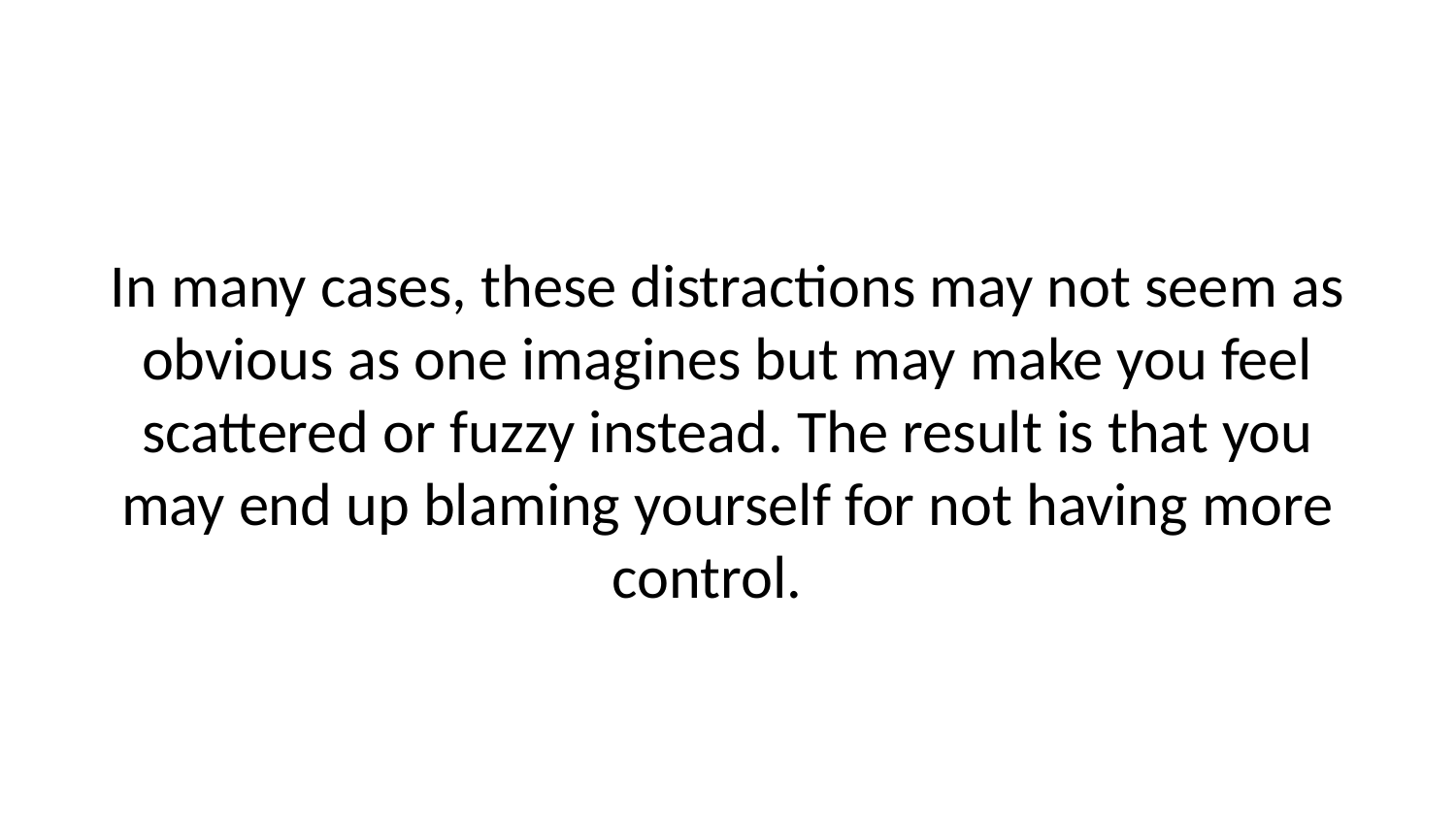

In many cases, these distractions may not seem as obvious as one imagines but may make you feel scattered or fuzzy instead. The result is that you may end up blaming yourself for not having more control.